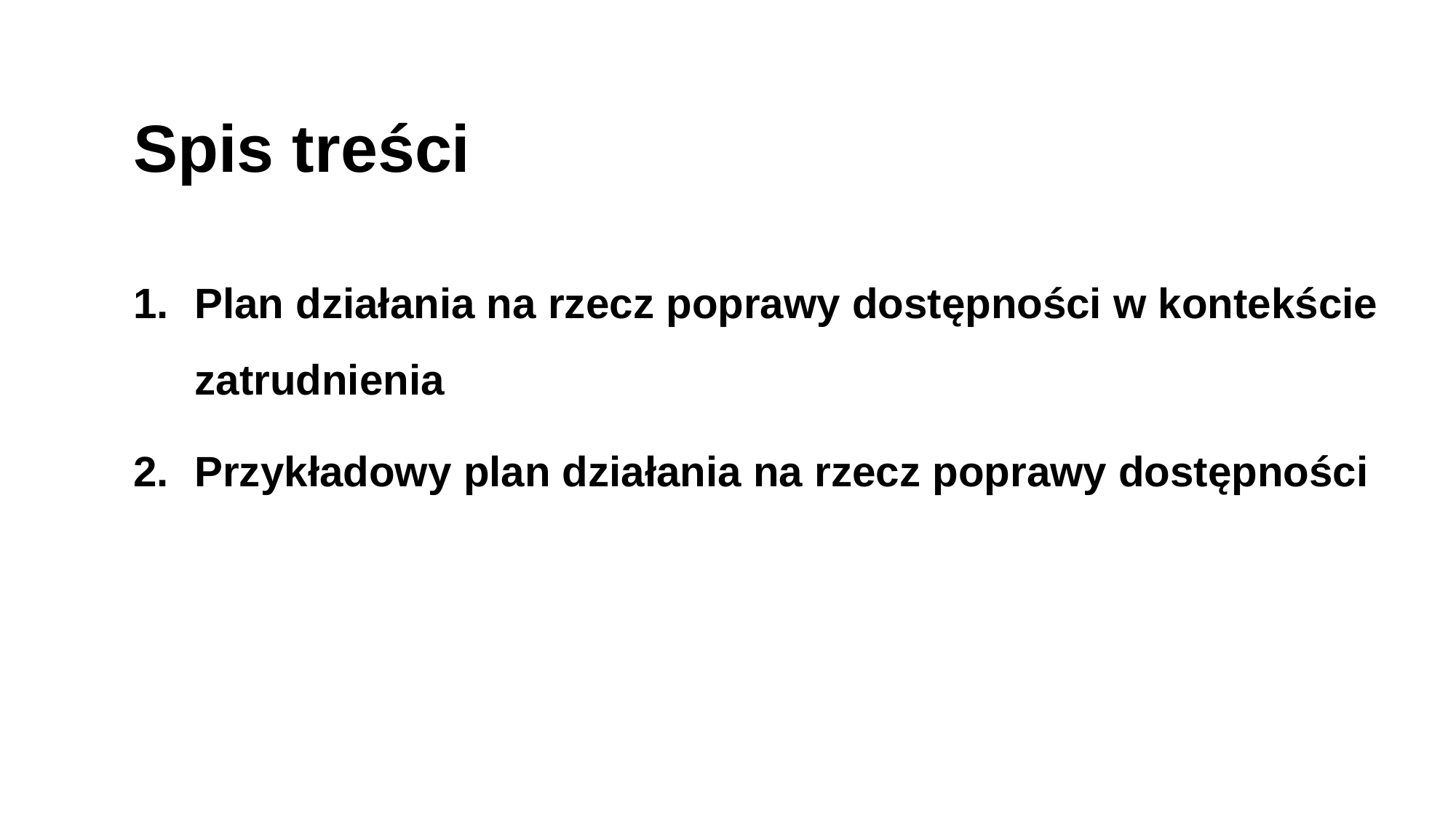

Spis treści
Plan działania na rzecz poprawy dostępności w kontekście zatrudnienia
Przykładowy plan działania na rzecz poprawy dostępności